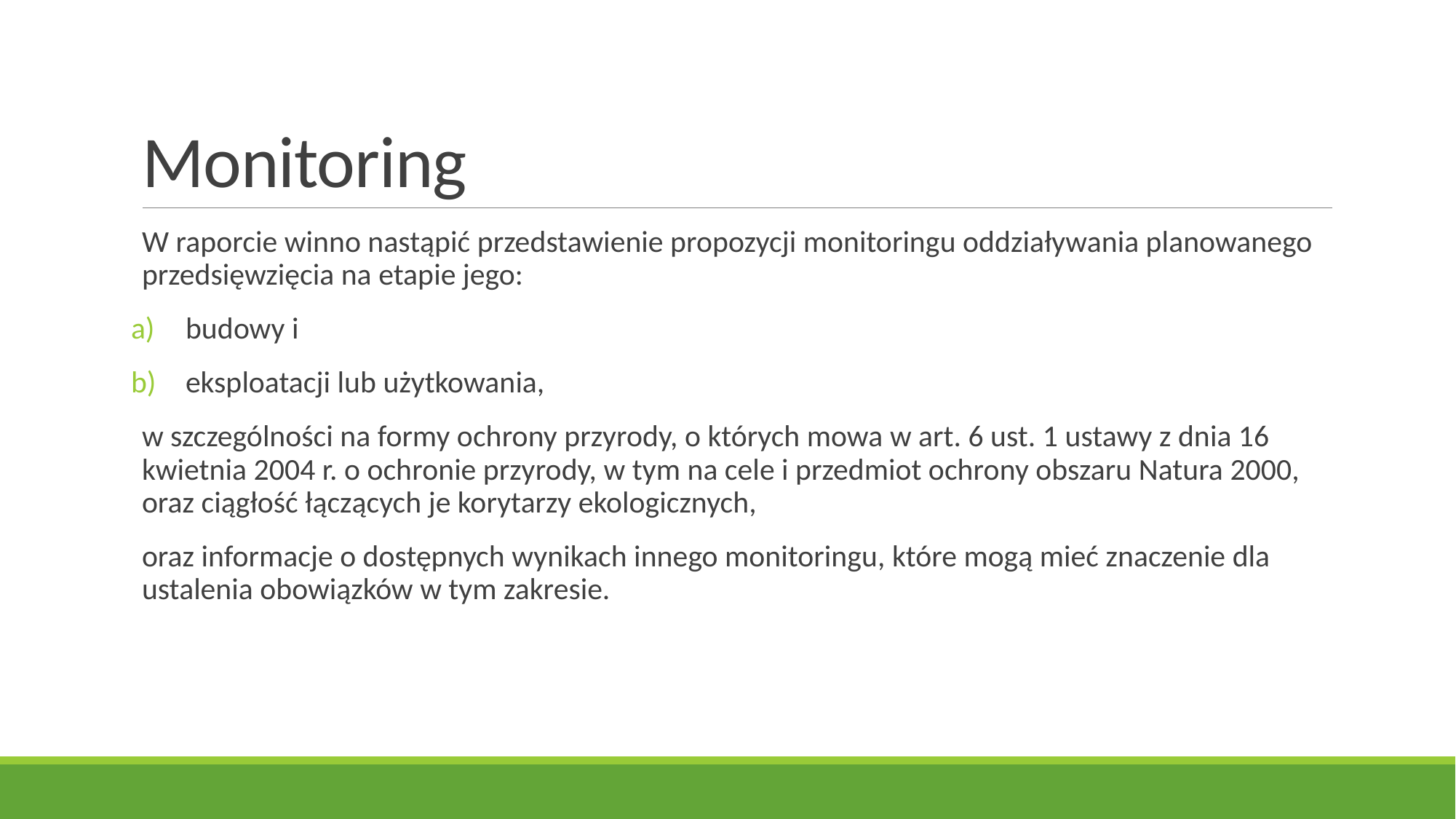

# Monitoring
W raporcie winno nastąpić przedstawienie propozycji monitoringu oddziaływania planowanego przedsięwzięcia na etapie jego:
budowy i
eksploatacji lub użytkowania,
w szczególności na formy ochrony przyrody, o których mowa w art. 6 ust. 1 ustawy z dnia 16 kwietnia 2004 r. o ochronie przyrody, w tym na cele i przedmiot ochrony obszaru Natura 2000, oraz ciągłość łączących je korytarzy ekologicznych,
oraz informacje o dostępnych wynikach innego monitoringu, które mogą mieć znaczenie dla ustalenia obowiązków w tym zakresie.